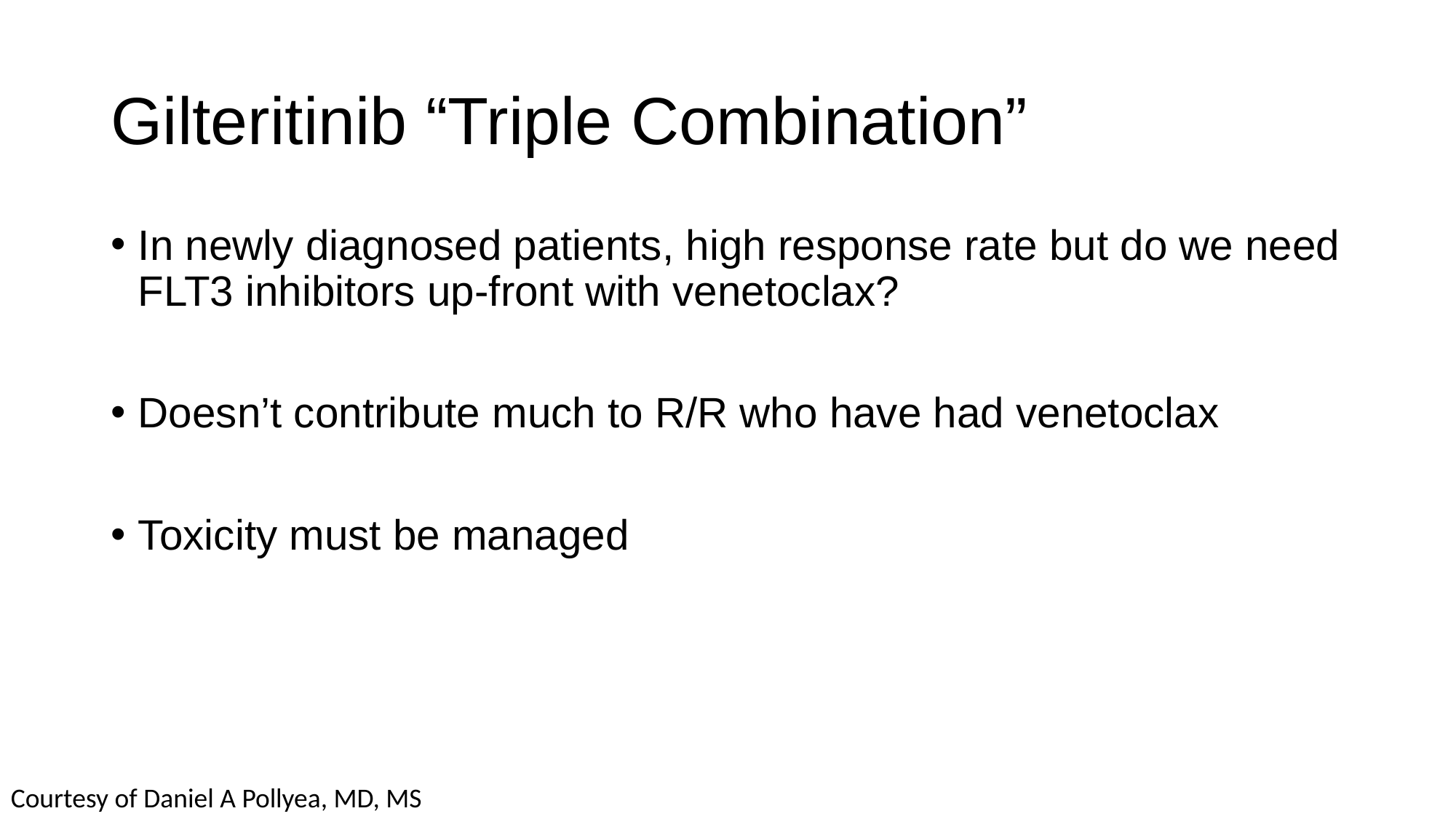

# Gilteritinib “Triple Combination”
In newly diagnosed patients, high response rate but do we need FLT3 inhibitors up-front with venetoclax?

Doesn’t contribute much to R/R who have had venetoclax

Toxicity must be managed
Courtesy of Daniel A Pollyea, MD, MS